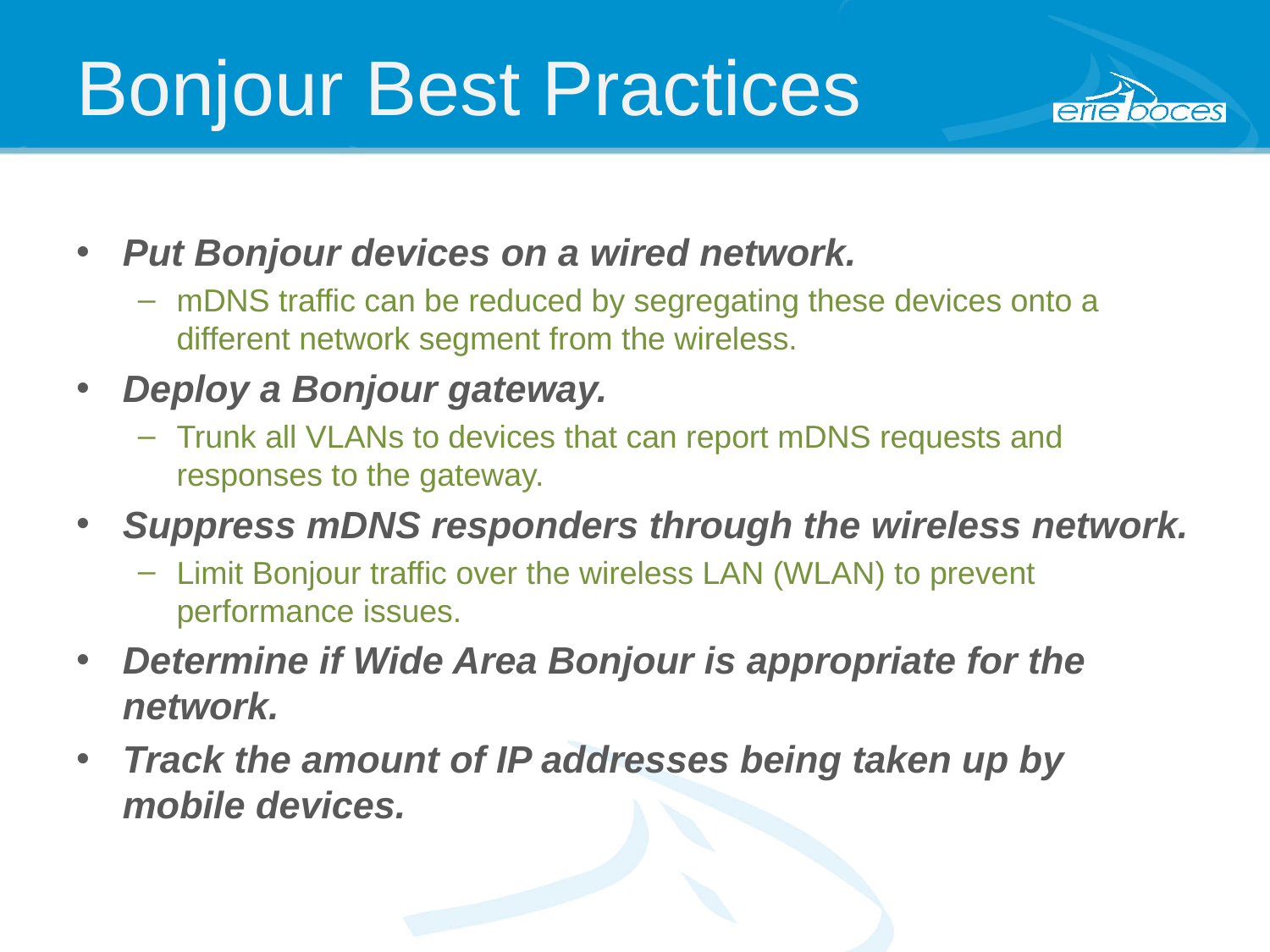

# Bonjour Best Practices
Put Bonjour devices on a wired network.
mDNS traffic can be reduced by segregating these devices onto a different network segment from the wireless.
Deploy a Bonjour gateway.
Trunk all VLANs to devices that can report mDNS requests and responses to the gateway.
Suppress mDNS responders through the wireless network.
Limit Bonjour traffic over the wireless LAN (WLAN) to prevent performance issues.
Determine if Wide Area Bonjour is appropriate for the network.
Track the amount of IP addresses being taken up by mobile devices.